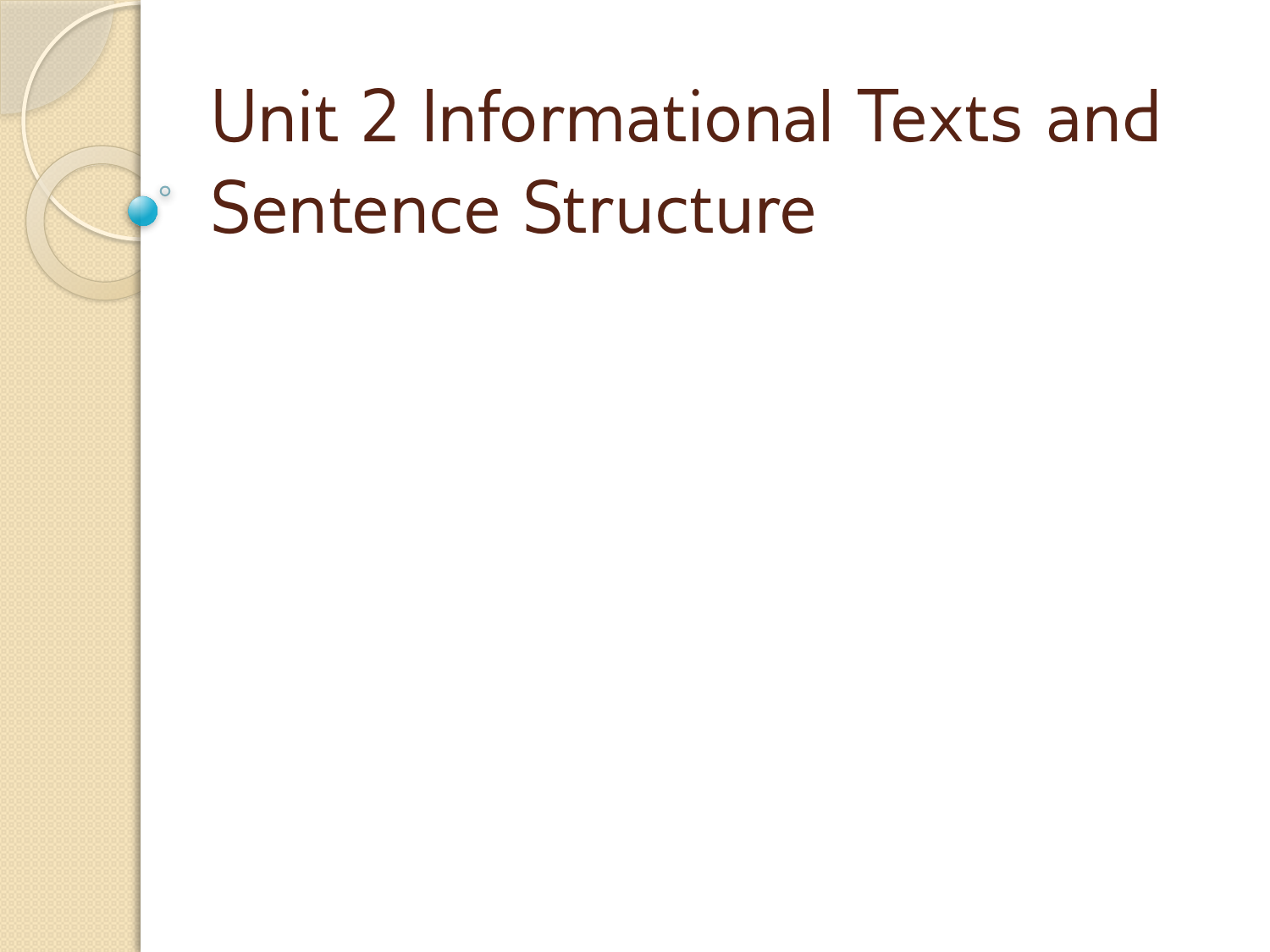

# Unit 2 Informational Texts and Sentence Structure